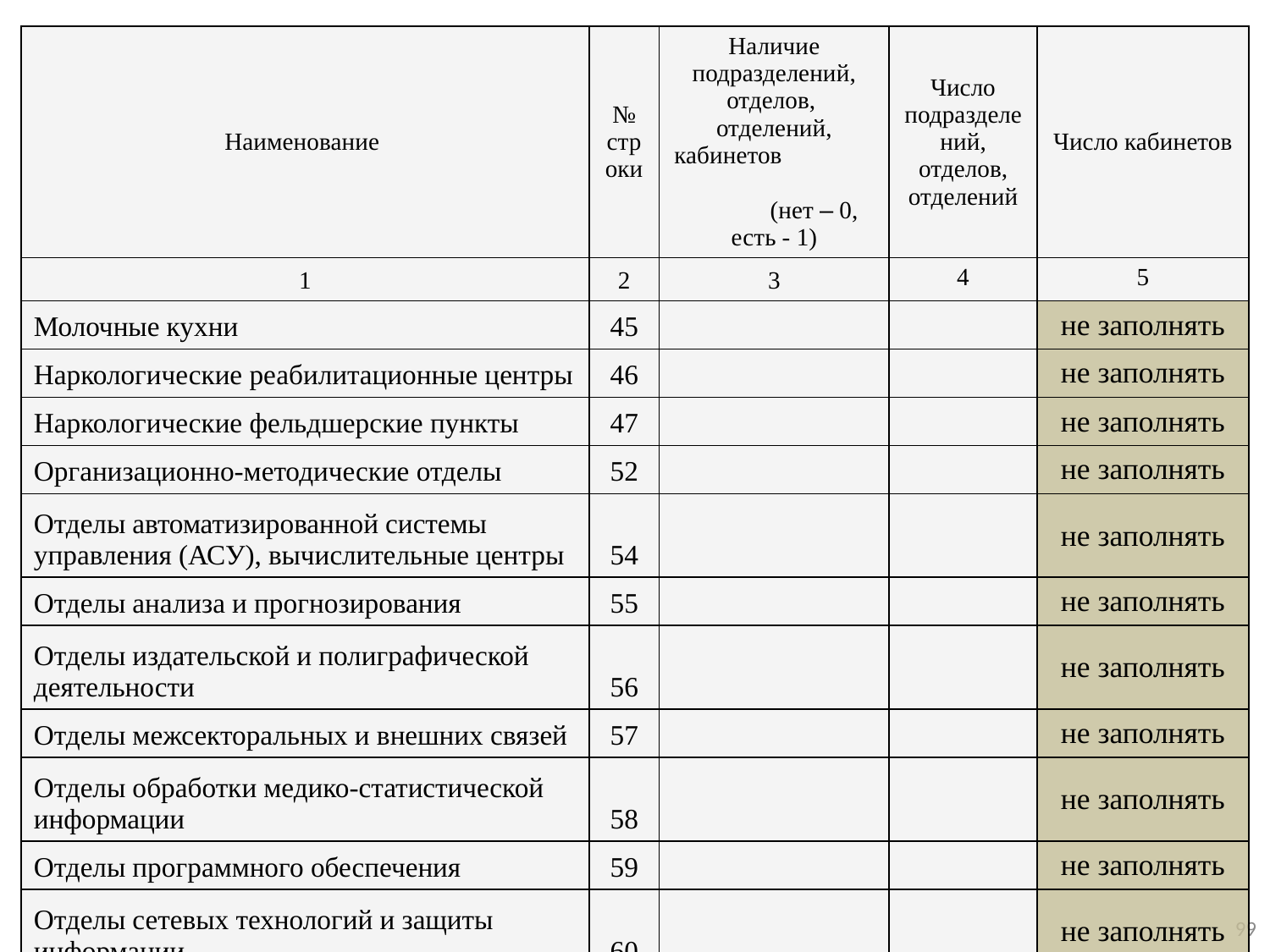

| Наименование | № строки | Наличие подразделений, отделов, отделений, кабинетов (нет – 0, есть - 1) | Число подразделений, отделов, отделений | Число кабинетов |
| --- | --- | --- | --- | --- |
| 1 | 2 | 3 | 4 | 5 |
| Молочные кухни | 45 |  |  | не заполнять |
| Наркологические реабилитационные центры | 46 |  |  | не заполнять |
| Наркологические фельдшерские пункты | 47 |  |  | не заполнять |
| Организационно-методические отделы | 52 |  |  | не заполнять |
| Отделы автоматизированной системы управления (АСУ), вычислительные центры | 54 |  |  | не заполнять |
| Отделы анализа и прогнозирования | 55 |  |  | не заполнять |
| Отделы издательской и полиграфической деятельности | 56 |  |  | не заполнять |
| Отделы межсекторальных и внешних связей | 57 |  |  | не заполнять |
| Отделы обработки медико-статистической информации | 58 |  |  | не заполнять |
| Отделы программного обеспечения | 59 |  |  | не заполнять |
| Отделы сетевых технологий и защиты информации | 60 |  |  | не заполнять |
99